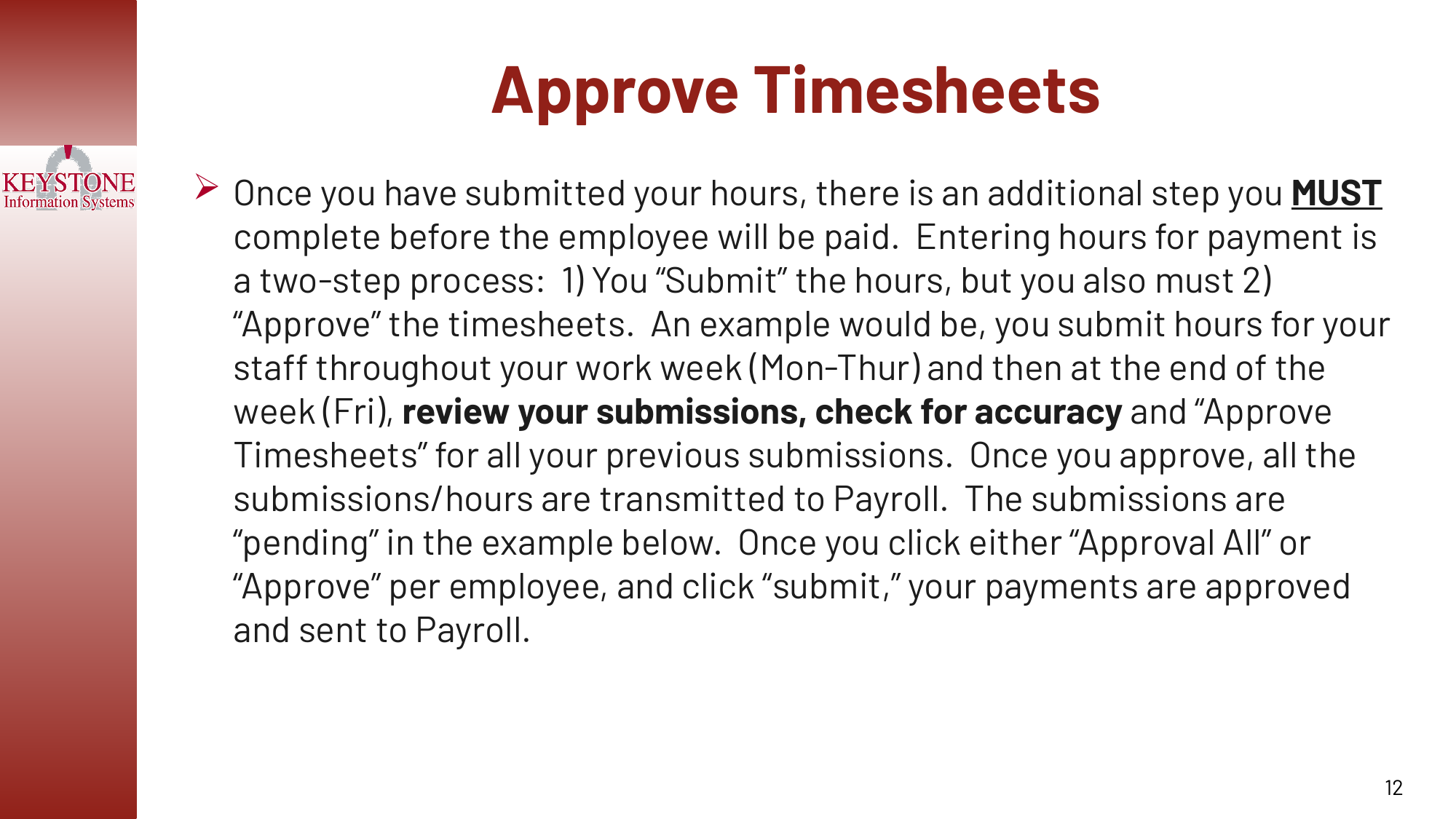

Approve Timesheets
Once you have submitted your hours, there is an additional step you MUST complete before the employee will be paid.  Entering hours for payment is a two-step process:  1) You “Submit” the hours, but you also must 2) “Approve” the timesheets.  An example would be, you submit hours for your staff throughout your work week (Mon-Thur) and then at the end of the week (Fri), review your submissions, check for accuracy and “Approve Timesheets” for all your previous submissions.  Once you approve, all the submissions/hours are transmitted to Payroll.  The submissions are “pending” in the example below.  Once you click either “Approval All” or “Approve” per employee, and click “submit,” your payments are approved and sent to Payroll.

12